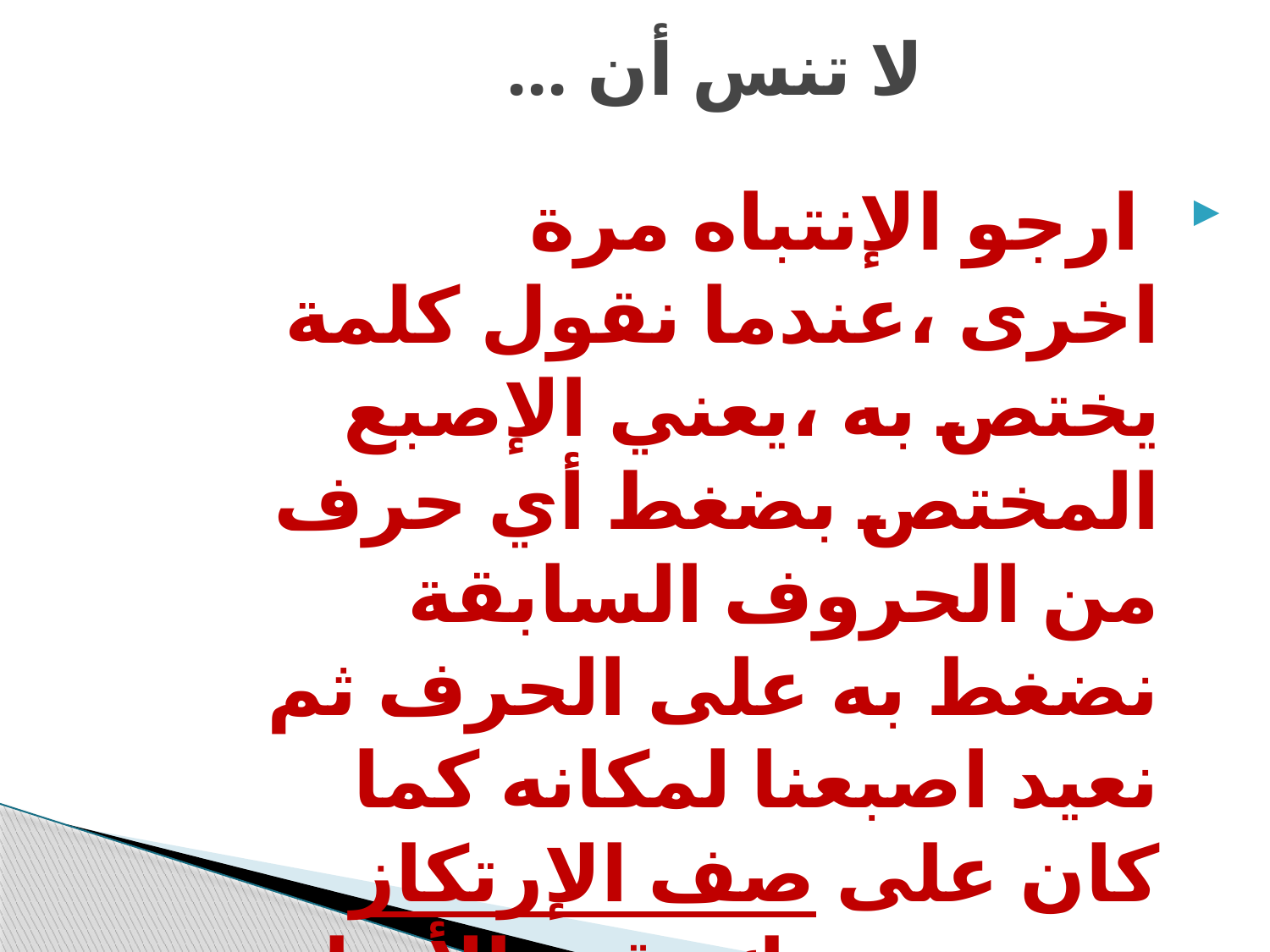

# لا تنس أن ...
 ارجو الإنتباه مرة اخرى ،عندما نقول كلمة يختص به ،يعني الإصبع المختص بضغط أي حرف من الحروف السابقة نضغط به على الحرف ثم نعيد اصبعنا لمكانه كما كان على صف الإرتكاز بدون تحريك بقية الأصابع.